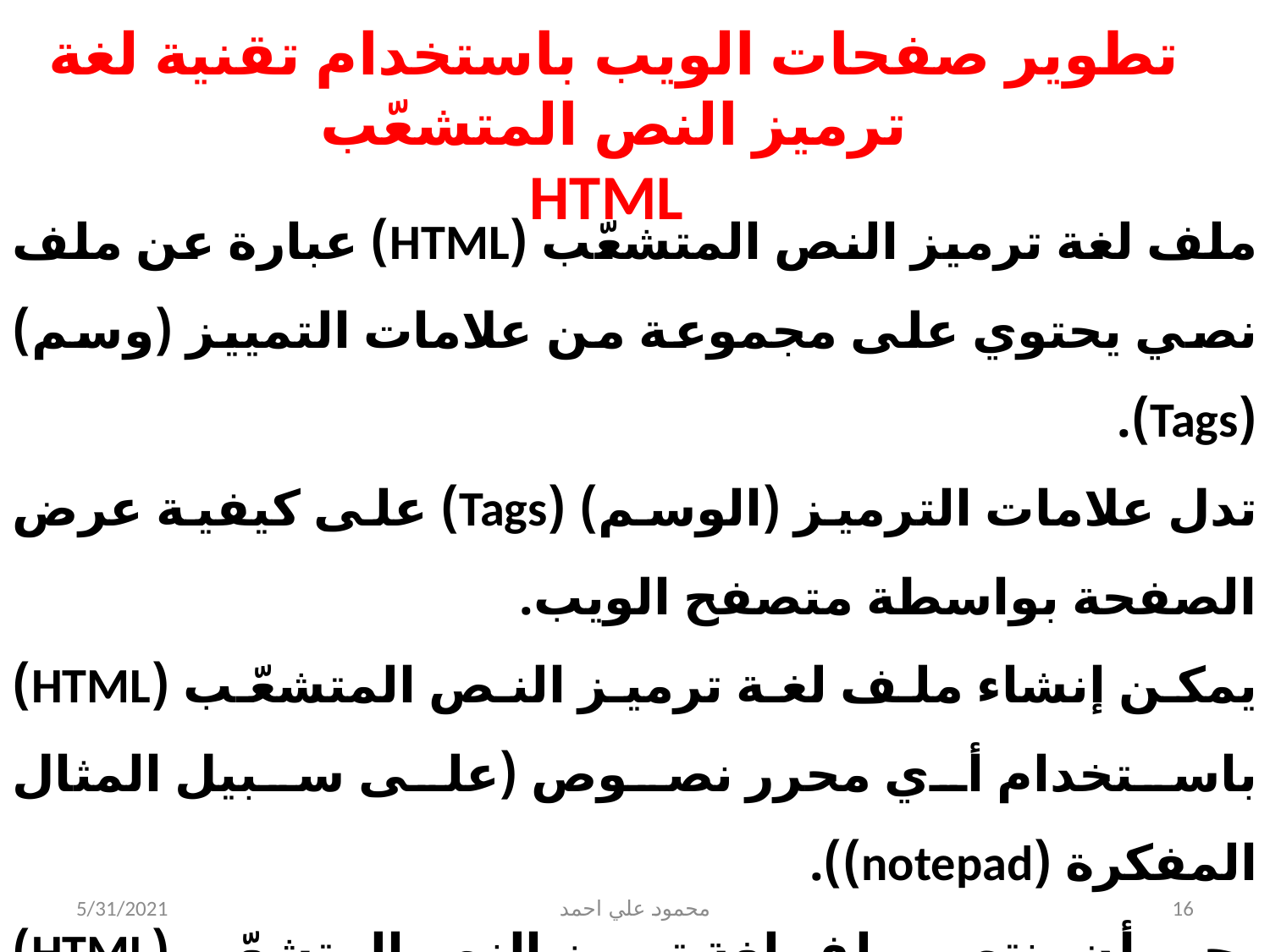

تطوير صفحات الويب باستخدام تقنية لغة ترميز النص المتشعّب
 HTML
ملف لغة ترميز النص المتشعّب (HTML) عبارة عن ملف نصي يحتوي على مجموعة من علامات التمييز (وسم) (Tags).
تدل علامات الترميز (الوسم) (Tags) على كيفية عرض الصفحة بواسطة متصفح الويب.
يمكن إنشاء ملف لغة ترميز النص المتشعّب (HTML) باستخدام أي محرر نصوص (على سبيل المثال المفكرة (notepad)).
يجب أن ينتهي ملف لغة ترميز النص المتشعّب (HTML) بـاسم امتداد للملف عبارة عن"htm" أو"html".
5/31/2021
محمود علي احمد
16